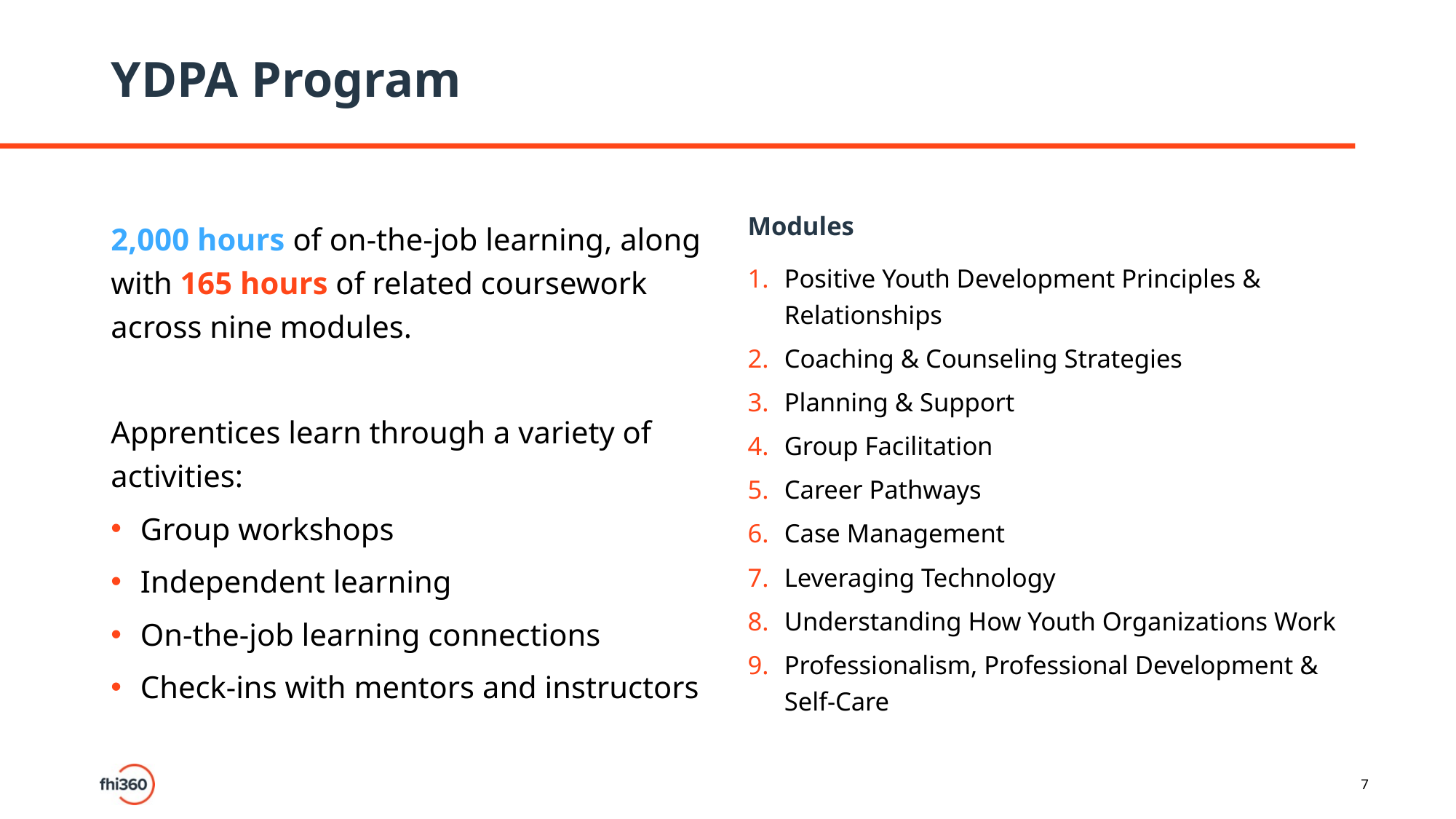

# YDPA Program
Modules
Positive Youth Development Principles & Relationships
Coaching & Counseling Strategies
Planning & Support
Group Facilitation
Career Pathways
Case Management
Leveraging Technology
Understanding How Youth Organizations Work
Professionalism, Professional Development & Self-Care
2,000 hours of on-the-job learning, along with 165 hours of related coursework across nine modules.

Apprentices learn through a variety of activities:
Group workshops
Independent learning
On-the-job learning connections
Check-ins with mentors and instructors